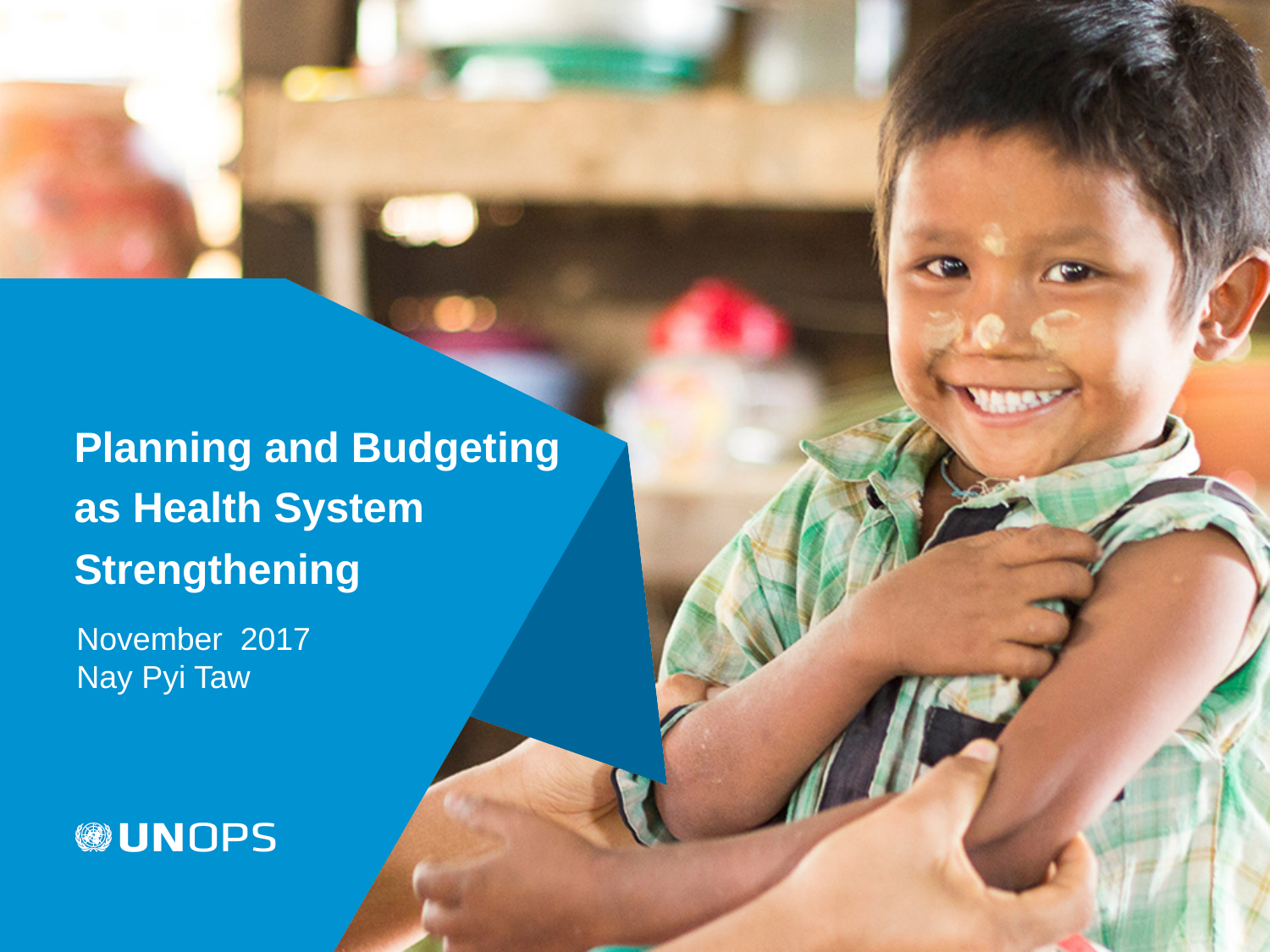

# Planning and Budgeting as Health System Strengthening
November  2017
Nay Pyi Taw